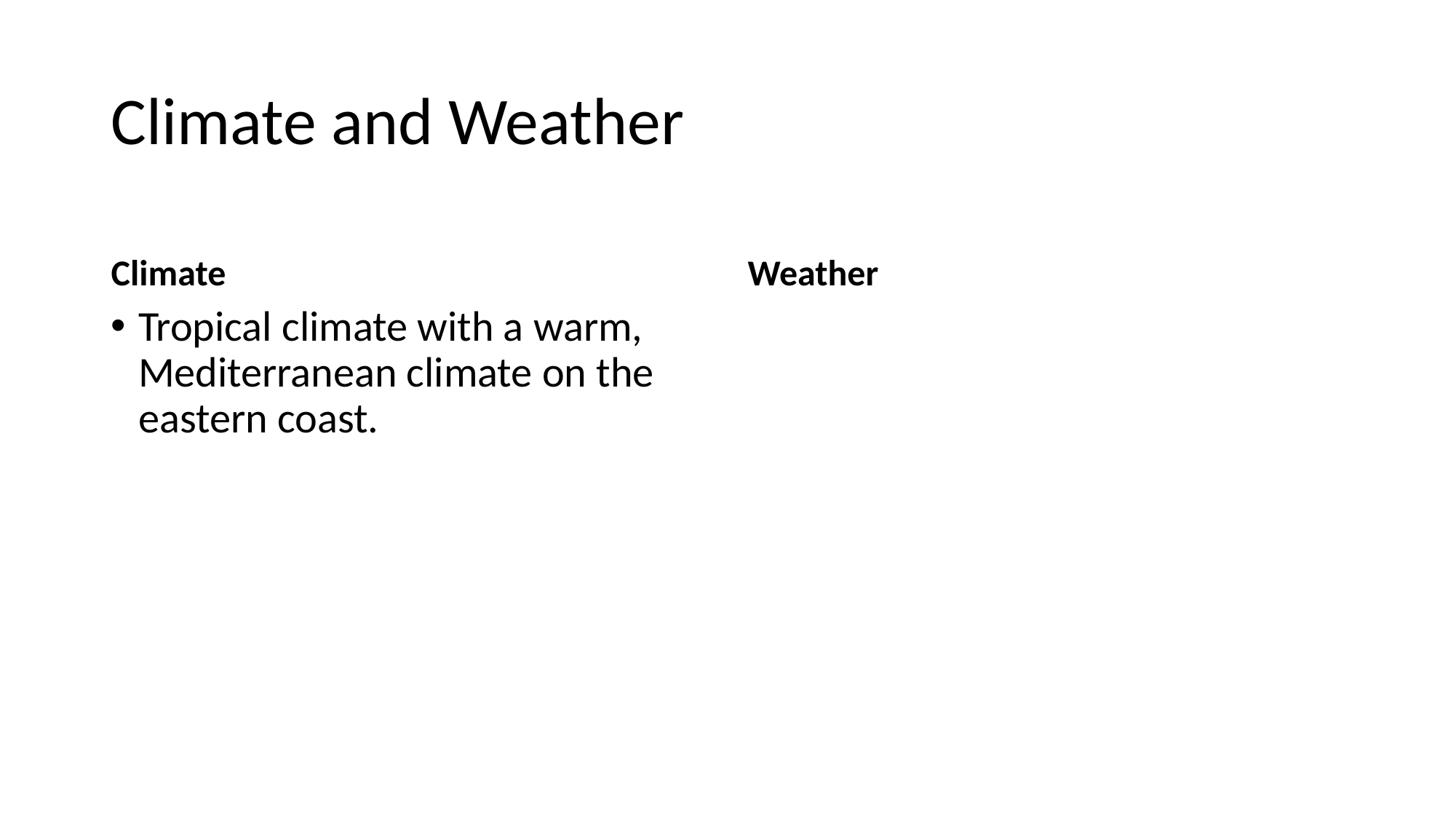

# Climate and Weather
Climate
Weather
Tropical climate with a warm, Mediterranean climate on the eastern coast.